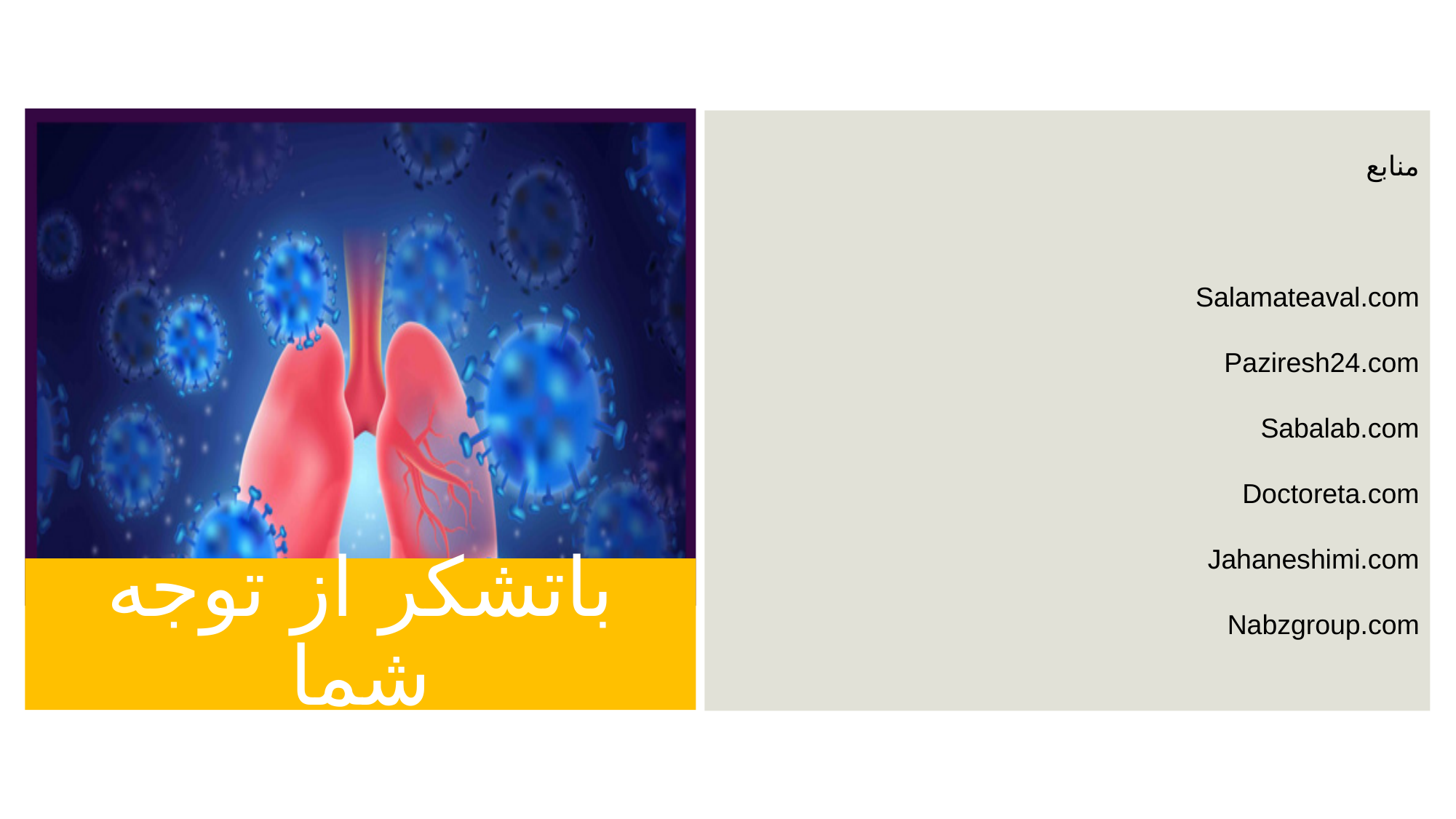

منابع

Salamateaval.com
Paziresh24.com
Sabalab.com
Doctoreta.com
Jahaneshimi.com
Nabzgroup.com

باتشکر از توجه شما